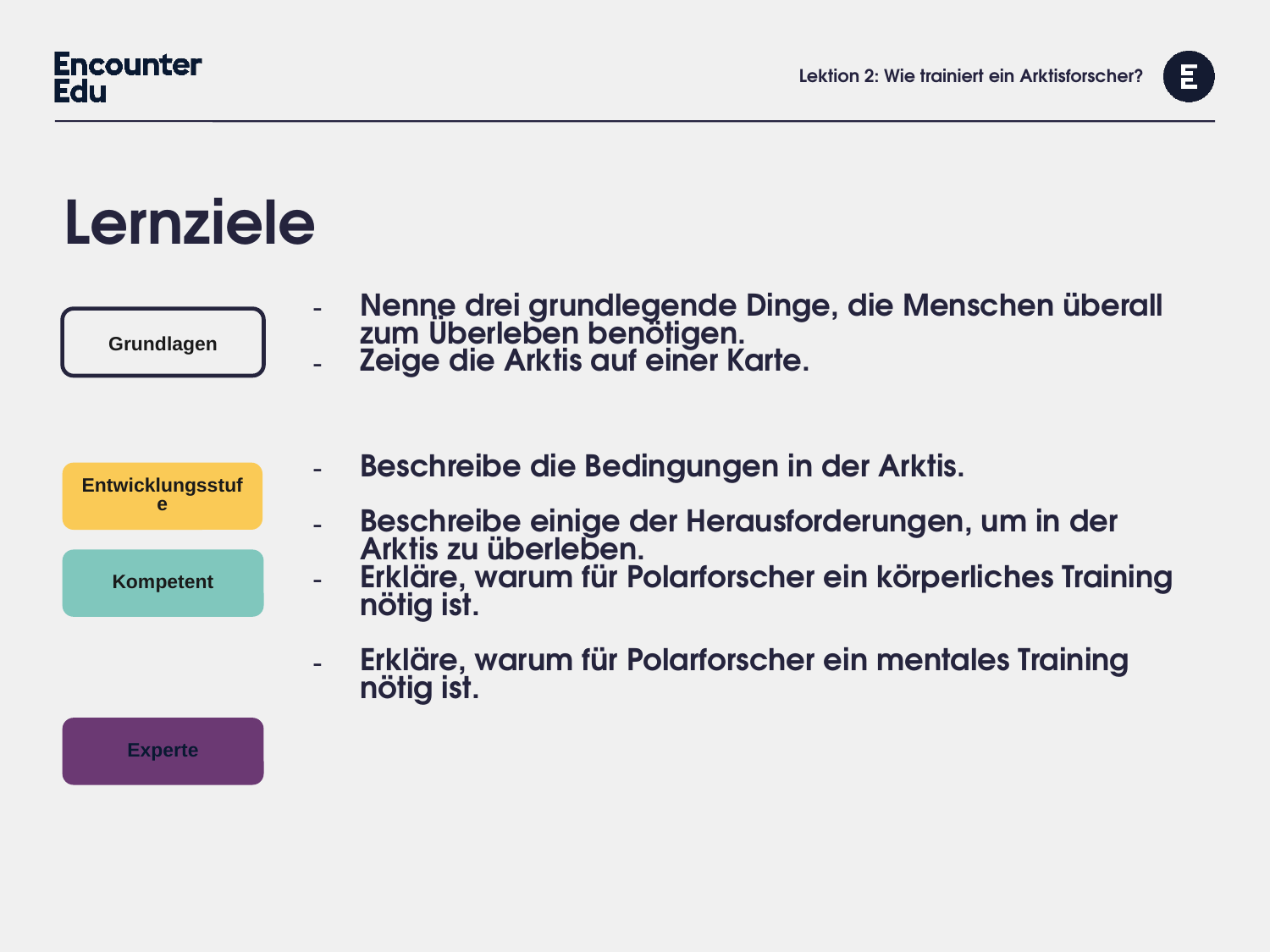

# Lektion 2: Wie trainiert ein Arktisforscher?
Lernziele
| Nenne drei grundlegende Dinge, die Menschen überall zum Überleben benötigen. Zeige die Arktis auf einer Karte. |
| --- |
| Beschreibe die Bedingungen in der Arktis. Beschreibe einige der Herausforderungen, um in der Arktis zu überleben. Erkläre, warum für Polarforscher ein körperliches Training nötig ist. Erkläre, warum für Polarforscher ein mentales Training nötig ist. |
|  |
|  |
|  |
Grundlagen
Entwicklungsstufe
Kompetent
Experte